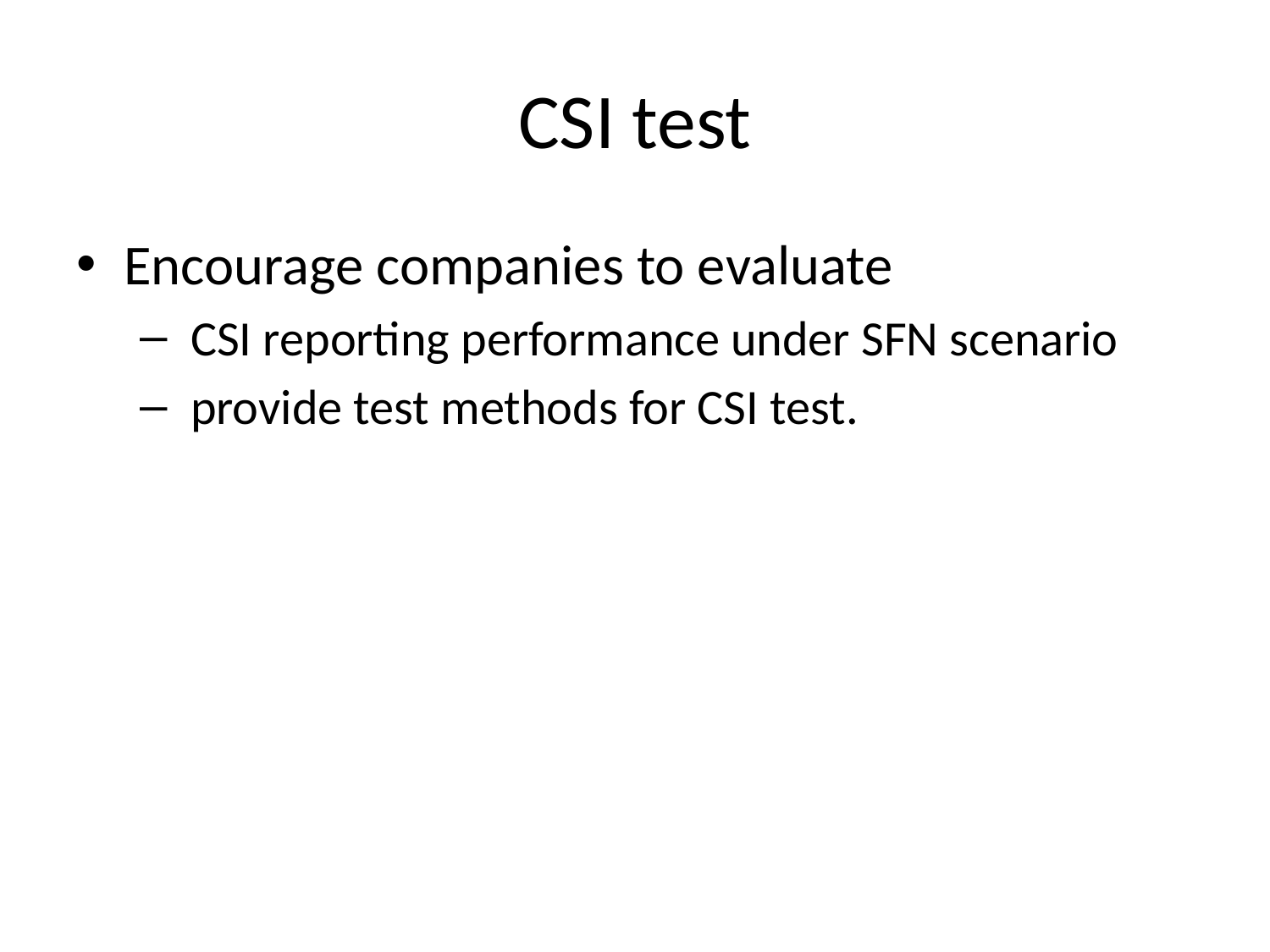

# CSI test
Encourage companies to evaluate
 CSI reporting performance under SFN scenario
 provide test methods for CSI test.